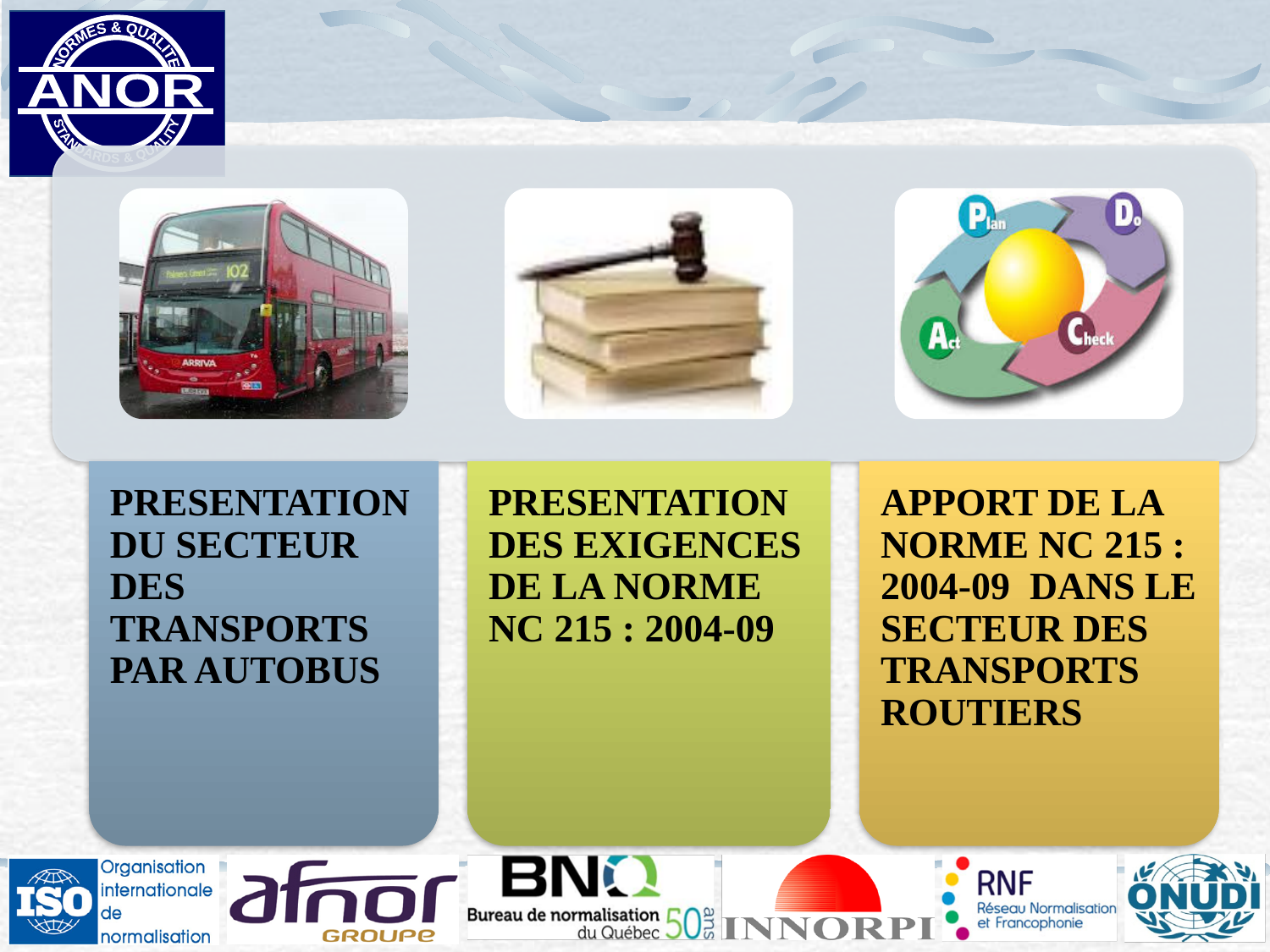

#
PRESENTATION DU SECTEUR DES TRANSPORTS PAR AUTOBUS
PRESENTATION DES EXIGENCES DE LA NORME NC 215 : 2004-09
APPORT DE LA NORME NC 215 : 2004-09  DANS LE SECTEUR DES TRANSPORTS ROUTIERS